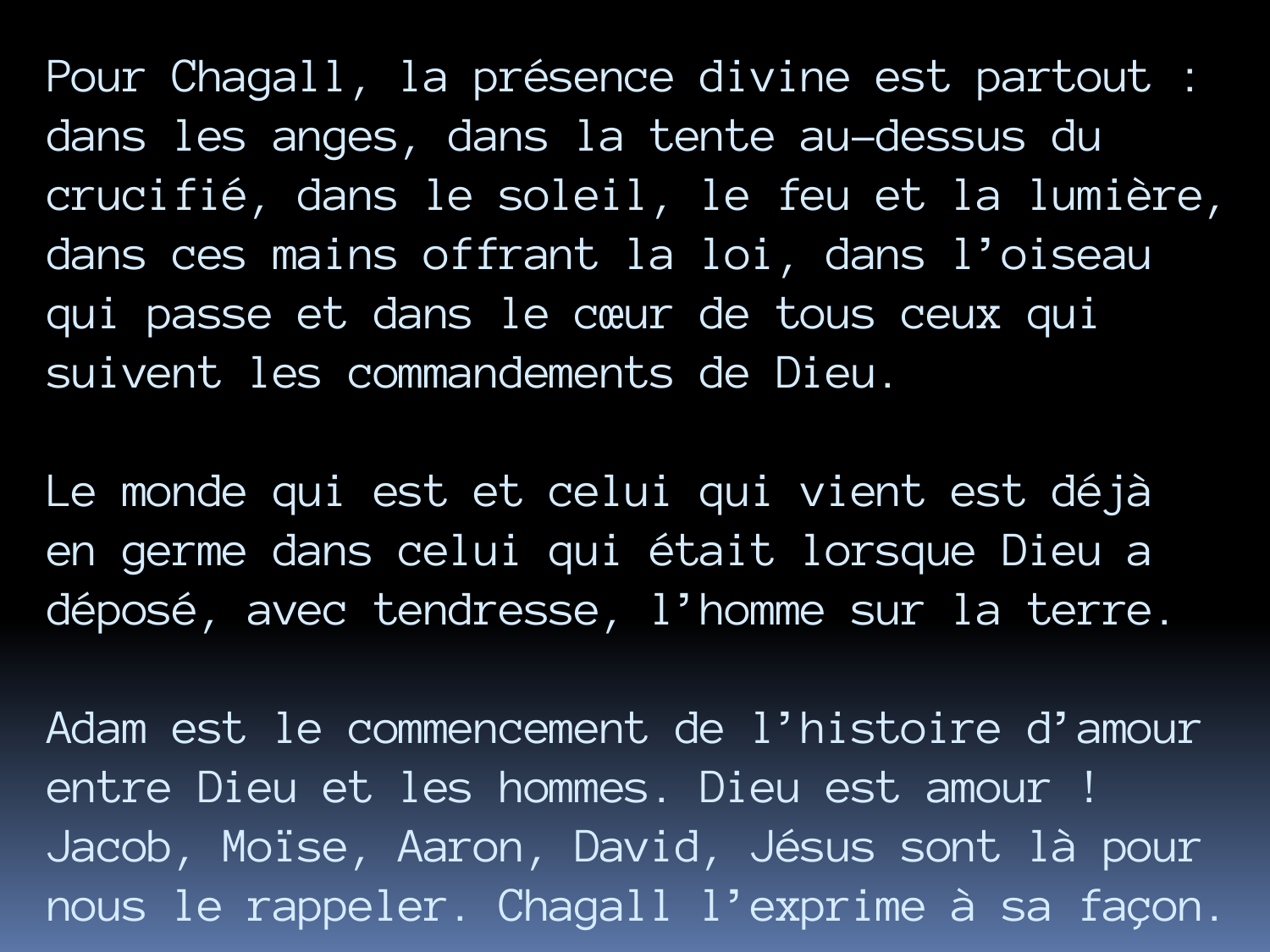

Pour Chagall, la présence divine est partout : dans les anges, dans la tente au-dessus du crucifié, dans le soleil, le feu et la lumière, dans ces mains offrant la loi, dans l’oiseau qui passe et dans le cœur de tous ceux qui suivent les commandements de Dieu.

Le monde qui est et celui qui vient est déjà
en germe dans celui qui était lorsque Dieu a déposé, avec tendresse, l’homme sur la terre.

Adam est le commencement de l’histoire d’amour entre Dieu et les hommes. Dieu est amour ! Jacob, Moïse, Aaron, David, Jésus sont là pour nous le rappeler. Chagall l’exprime à sa façon.